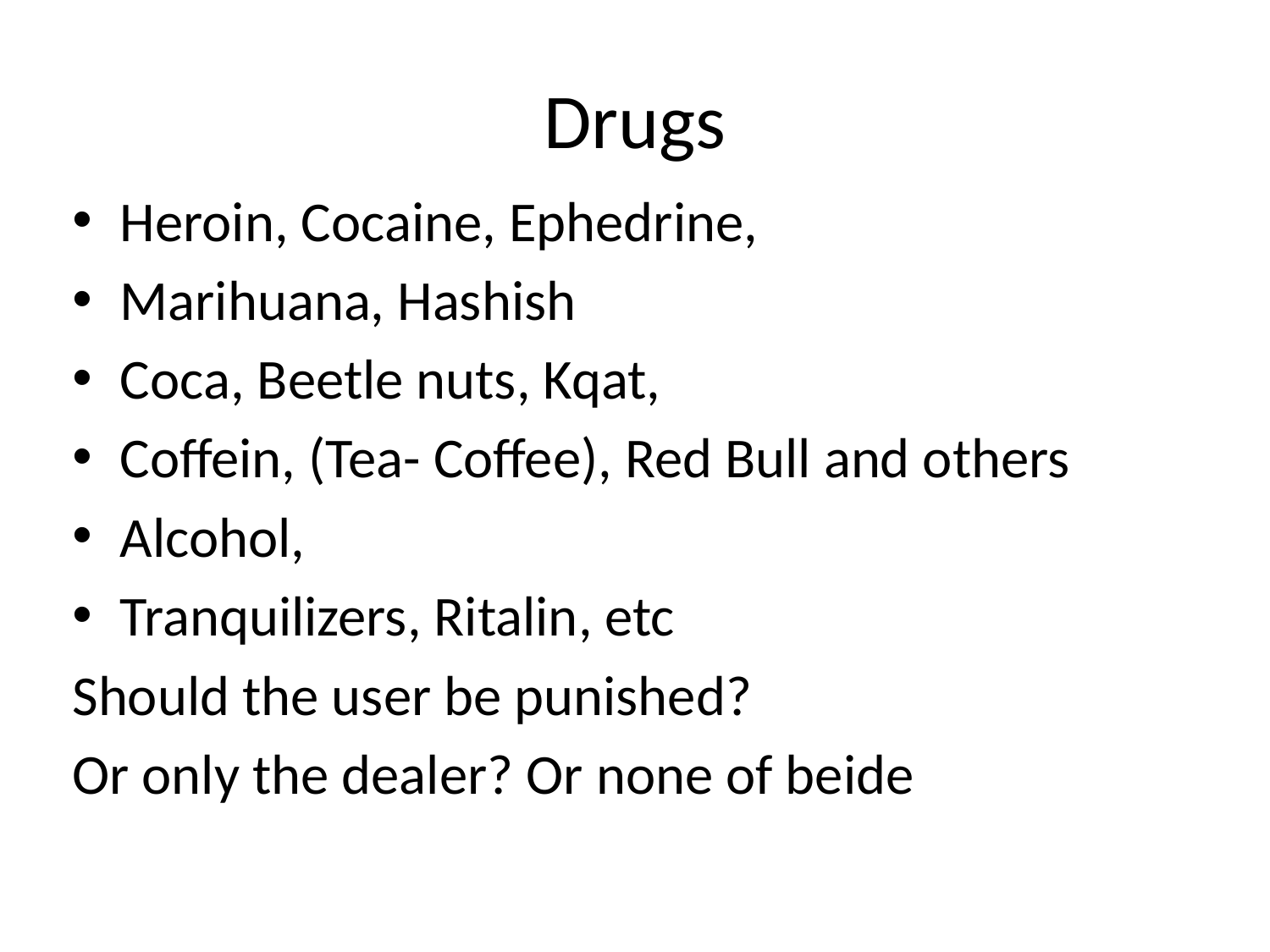

# Drugs
Heroin, Cocaine, Ephedrine,
Marihuana, Hashish
Coca, Beetle nuts, Kqat,
Coffein, (Tea- Coffee), Red Bull and others
Alcohol,
Tranquilizers, Ritalin, etc
Should the user be punished?
Or only the dealer? Or none of beide